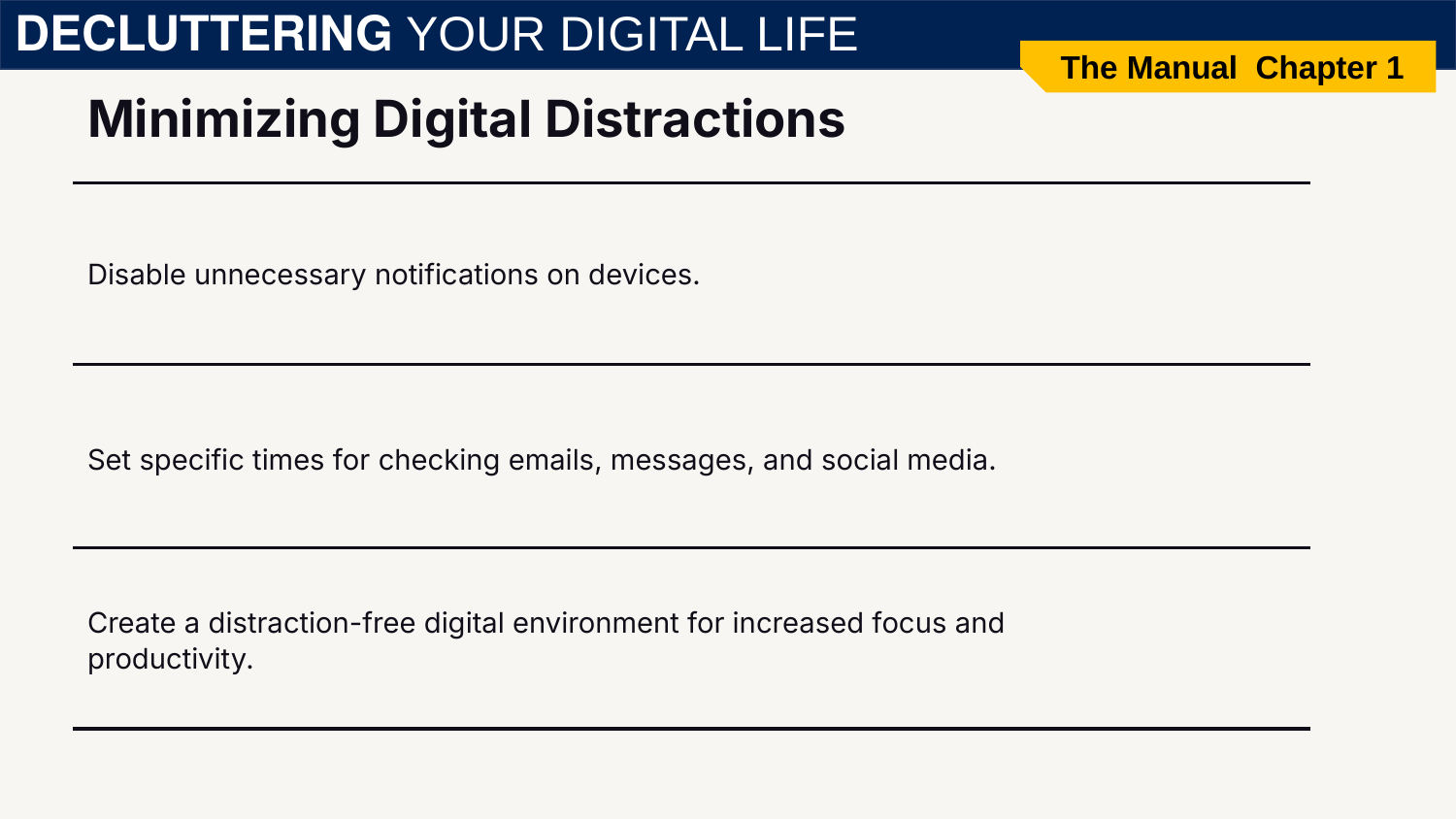

DECLUTTERING YOUR DIGITAL LIFE
The Manual  Chapter 1

# Minimizing Digital Distractions
Disable unnecessary notifications on devices.
Set specific times for checking emails, messages, and social media.
Create a distraction-free digital environment for increased focus and productivity.